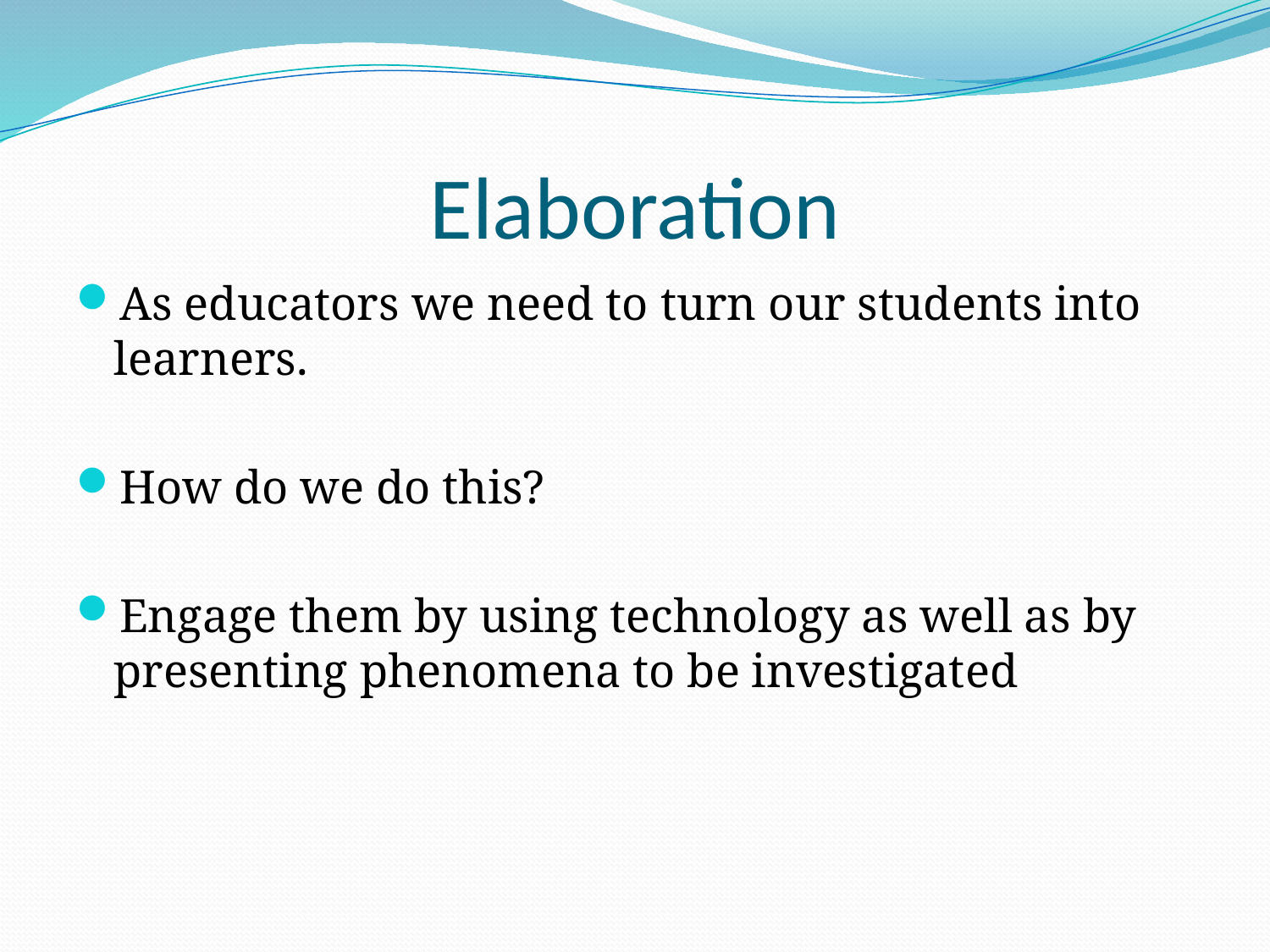

# Elaboration
As educators we need to turn our students into learners.

How do we do this?

Engage them by using technology as well as by presenting phenomena to be investigated